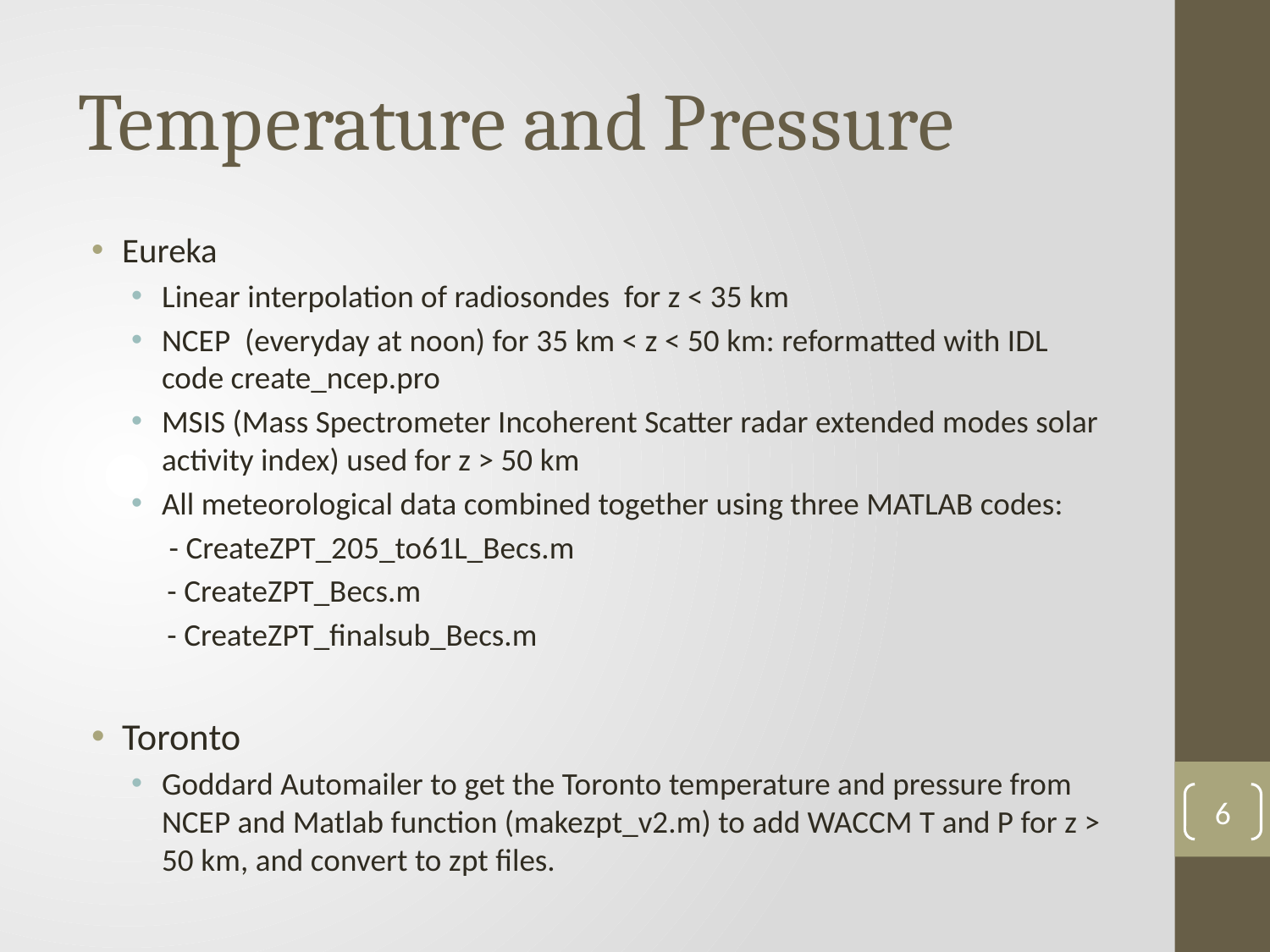

# Temperature and Pressure
Eureka
Linear interpolation of radiosondes  for z < 35 km
NCEP  (everyday at noon) for 35 km < z < 50 km: reformatted with IDL code create_ncep.pro
MSIS (Mass Spectrometer Incoherent Scatter radar extended modes solar activity index) used for z > 50 km
All meteorological data combined together using three MATLAB codes:
 	 - CreateZPT_205_to61L_Becs.m
     - CreateZPT_Becs.m
     - CreateZPT_finalsub_Becs.m

Toronto
Goddard Automailer to get the Toronto temperature and pressure from NCEP and Matlab function (makezpt_v2.m) to add WACCM T and P for z > 50 km, and convert to zpt files.

6